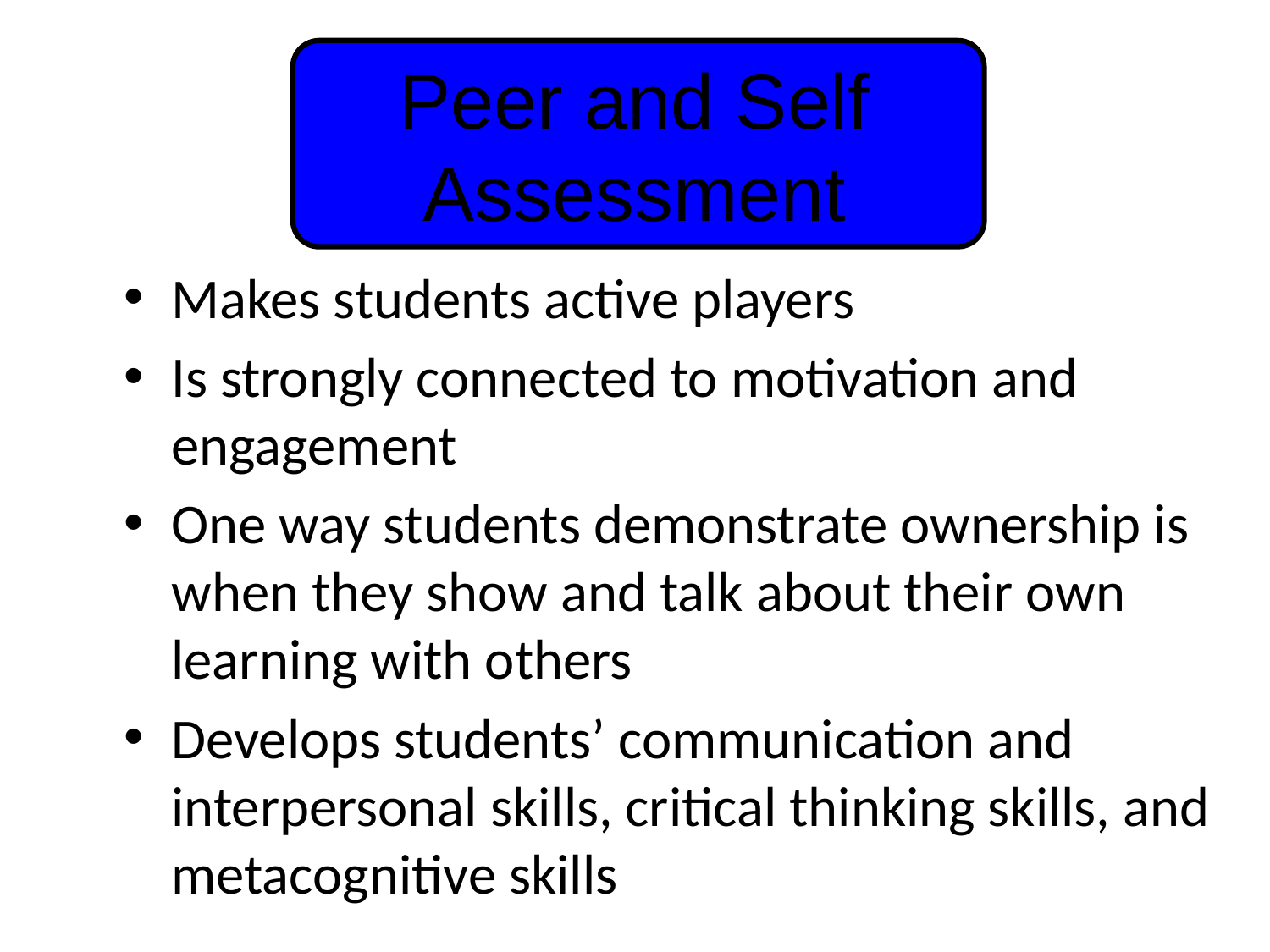

Peer and Self
Assessment
Makes students active players
Is strongly connected to motivation and engagement
One way students demonstrate ownership is when they show and talk about their own learning with others
Develops students’ communication and interpersonal skills, critical thinking skills, and metacognitive skills